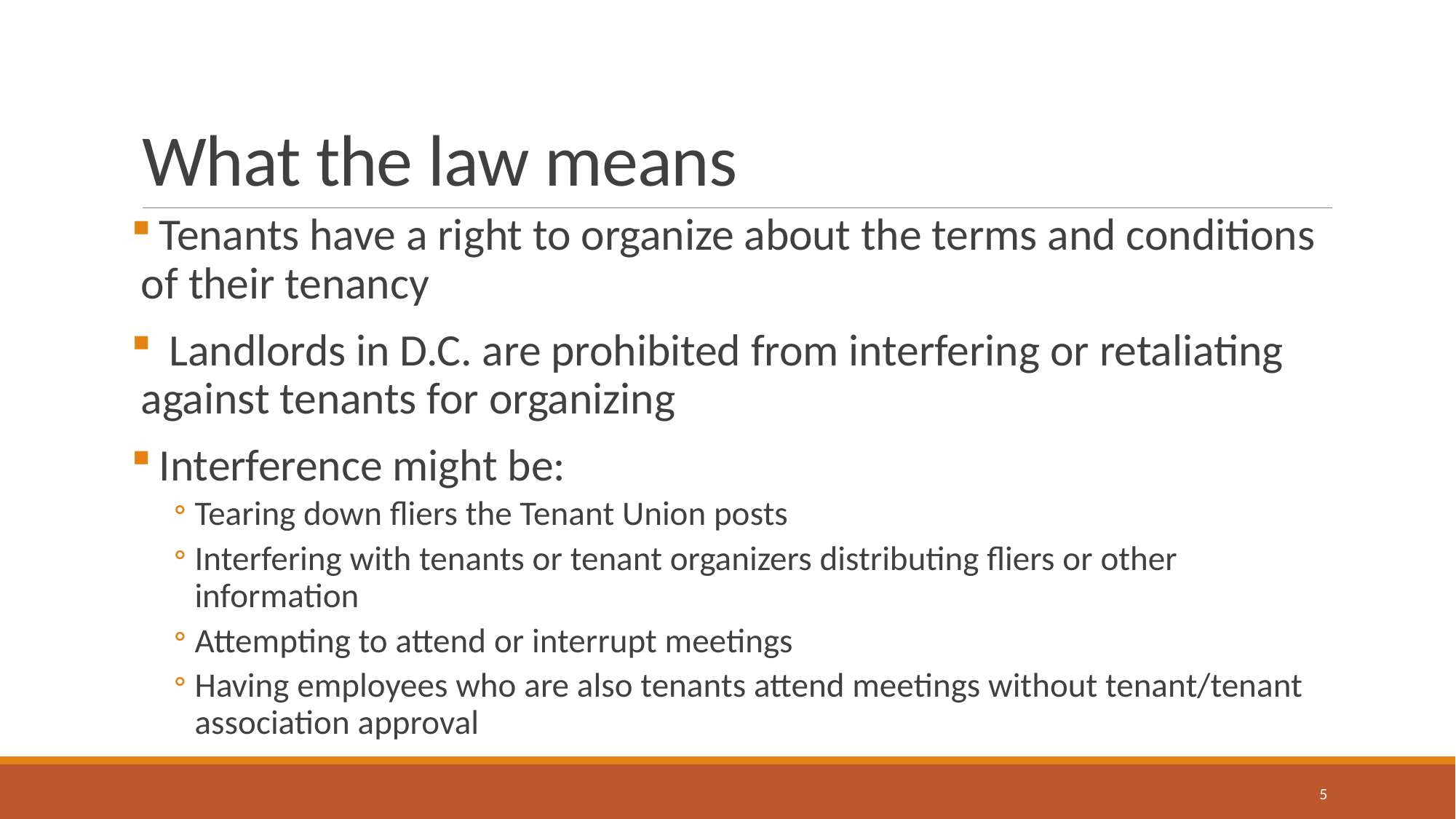

# What the law means
 Tenants have a right to organize about the terms and conditions of their tenancy
  Landlords in D.C. are prohibited from interfering or retaliating against tenants for organizing
 Interference might be:
Tearing down fliers the Tenant Union posts
Interfering with tenants or tenant organizers distributing fliers or other information
Attempting to attend or interrupt meetings
Having employees who are also tenants attend meetings without tenant/tenant association approval

5